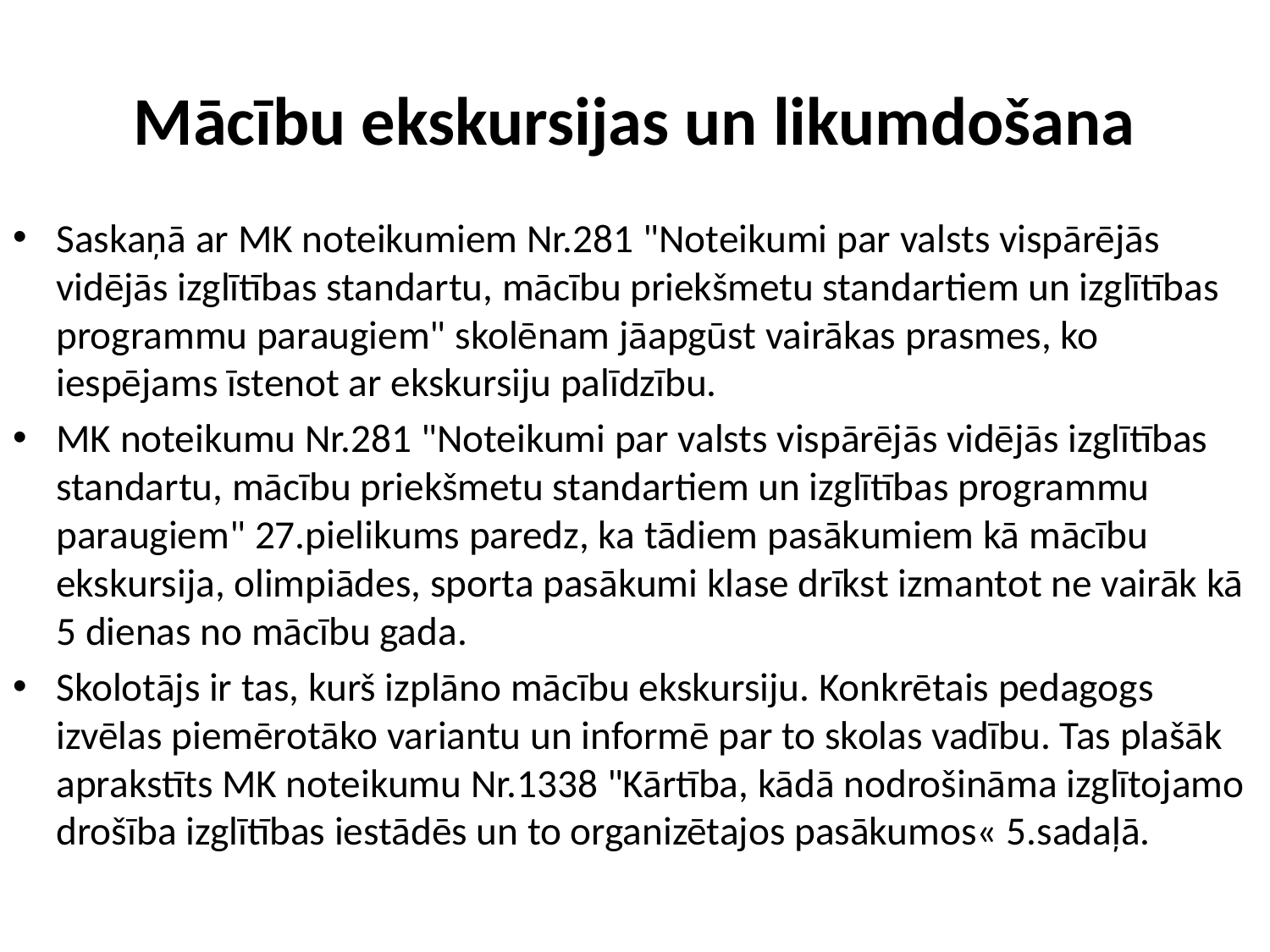

# Mācību ekskursijas un likumdošana
Saskaņā ar MK noteikumiem Nr.281 "Noteikumi par valsts vispārējās vidējās izglītības standartu, mācību priekšmetu standartiem un izglītības programmu paraugiem" skolēnam jāapgūst vairākas prasmes, ko iespējams īstenot ar ekskursiju palīdzību.
MK noteikumu Nr.281 "Noteikumi par valsts vispārējās vidējās izglītības standartu, mācību priekšmetu standartiem un izglītības programmu paraugiem" 27.pielikums paredz, ka tādiem pasākumiem kā mācību ekskursija, olimpiādes, sporta pasākumi klase drīkst izmantot ne vairāk kā 5 dienas no mācību gada.
Skolotājs ir tas, kurš izplāno mācību ekskursiju. Konkrētais pedagogs izvēlas piemērotāko variantu un informē par to skolas vadību. Tas plašāk aprakstīts MK noteikumu Nr.1338 "Kārtība, kādā nodrošināma izglītojamo drošība izglītības iestādēs un to organizētajos pasākumos« 5.sadaļā.